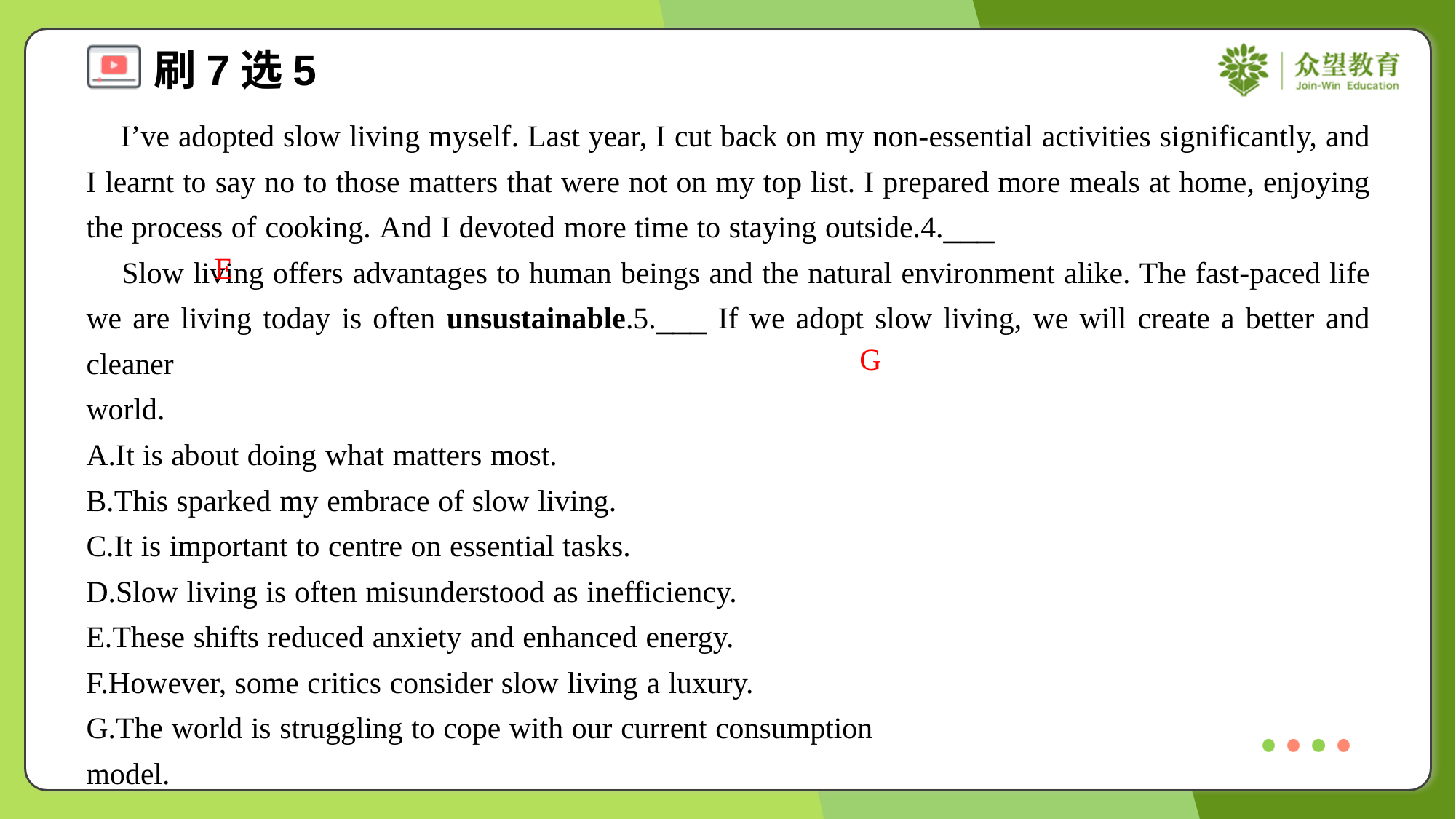

I’ve adopted slow living myself. Last year, I cut back on my non-essential activities significantly, and I learnt to say no to those matters that were not on my top list. I prepared more meals at home, enjoying the process of cooking. And I devoted more time to staying outside.4.___
    Slow living offers advantages to human beings and the natural environment alike. The fast-paced life we are living today is often unsustainable.5.___ If we adopt slow living, we will create a better and cleaner world.#1.4
E
G
A.It is about doing what matters most.
B.This sparked my embrace of slow living.
C.It is important to centre on essential tasks.
D.Slow living is often misunderstood as inefficiency.
E.These shifts reduced anxiety and enhanced energy.
F.However, some critics consider slow living a luxury.
G.The world is struggling to cope with our current consumption model.#7